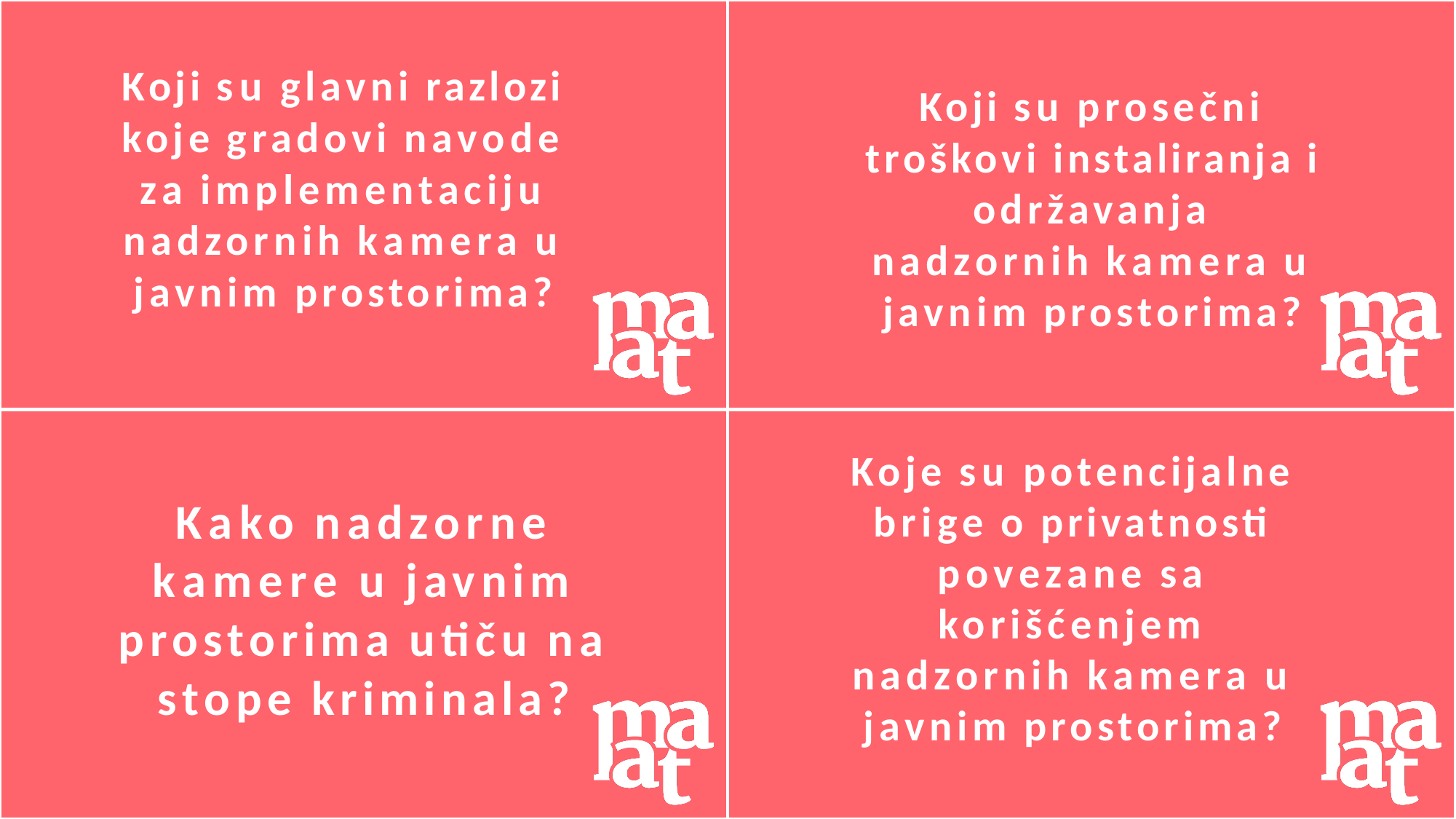

# Koji su glavni razlozi koje gradovi navode za implementaciju nadzornih kamera u javnim prostorima?
Koji su prosečni troškovi instaliranja i održavanja nadzornih kamera u javnim prostorima?
Koje su potencijalne brige o privatnosti povezane sa korišćenjem nadzornih kamera u javnim prostorima?
Kako nadzorne kamere u javnim prostorima utiču na stope kriminala?